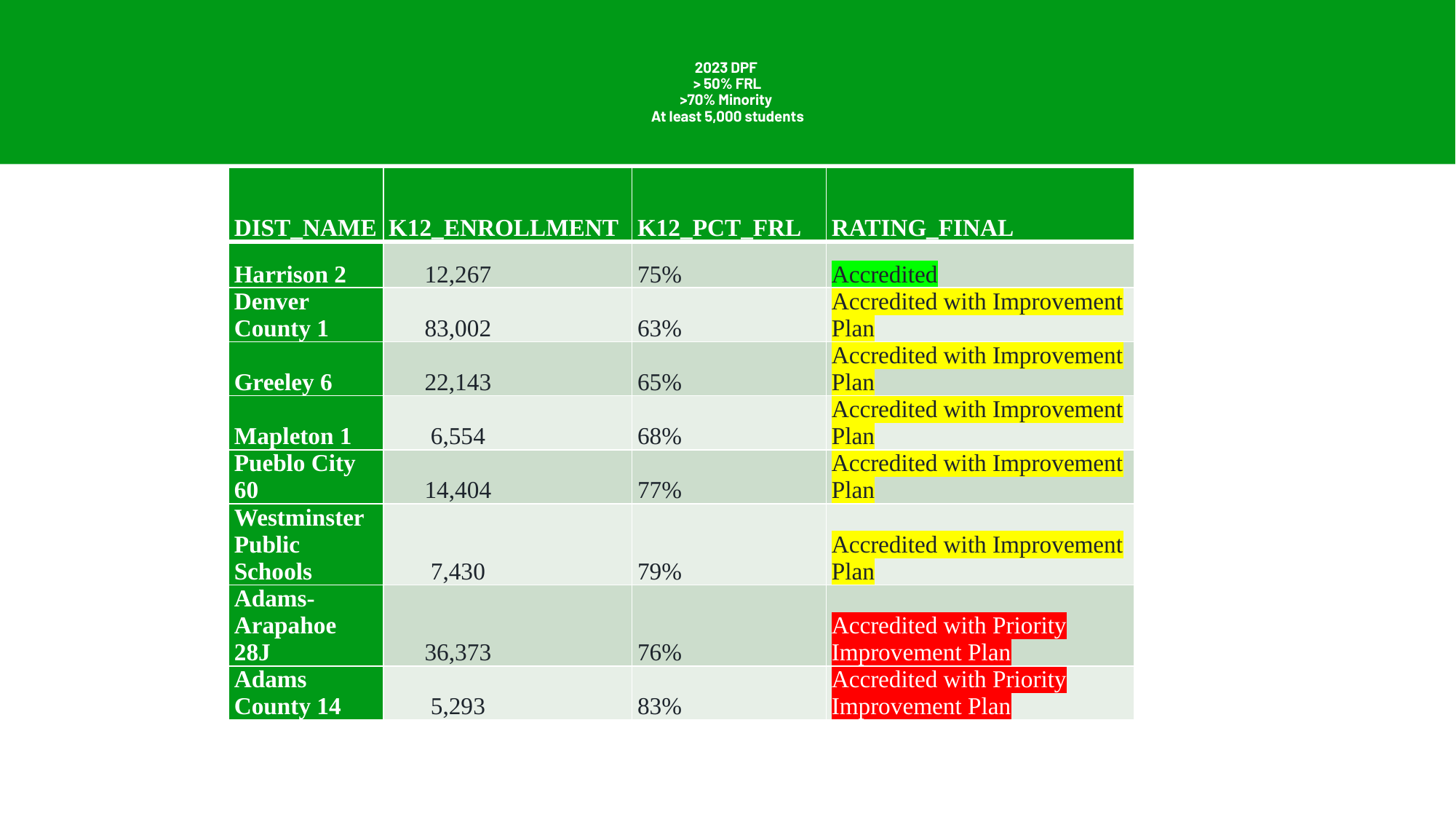

# 2023 DPF > 50% FRL >70% Minority At least 5,000 students
| DIST\_NAME | K12\_ENROLLMENT | K12\_PCT\_FRL | RATING\_FINAL |
| --- | --- | --- | --- |
| Harrison 2 | 12,267 | 75% | Accredited |
| Denver County 1 | 83,002 | 63% | Accredited with Improvement Plan |
| Greeley 6 | 22,143 | 65% | Accredited with Improvement Plan |
| Mapleton 1 | 6,554 | 68% | Accredited with Improvement Plan |
| Pueblo City 60 | 14,404 | 77% | Accredited with Improvement Plan |
| Westminster Public Schools | 7,430 | 79% | Accredited with Improvement Plan |
| Adams-Arapahoe 28J | 36,373 | 76% | Accredited with Priority Improvement Plan |
| Adams County 14 | 5,293 | 83% | Accredited with Priority Improvement Plan |